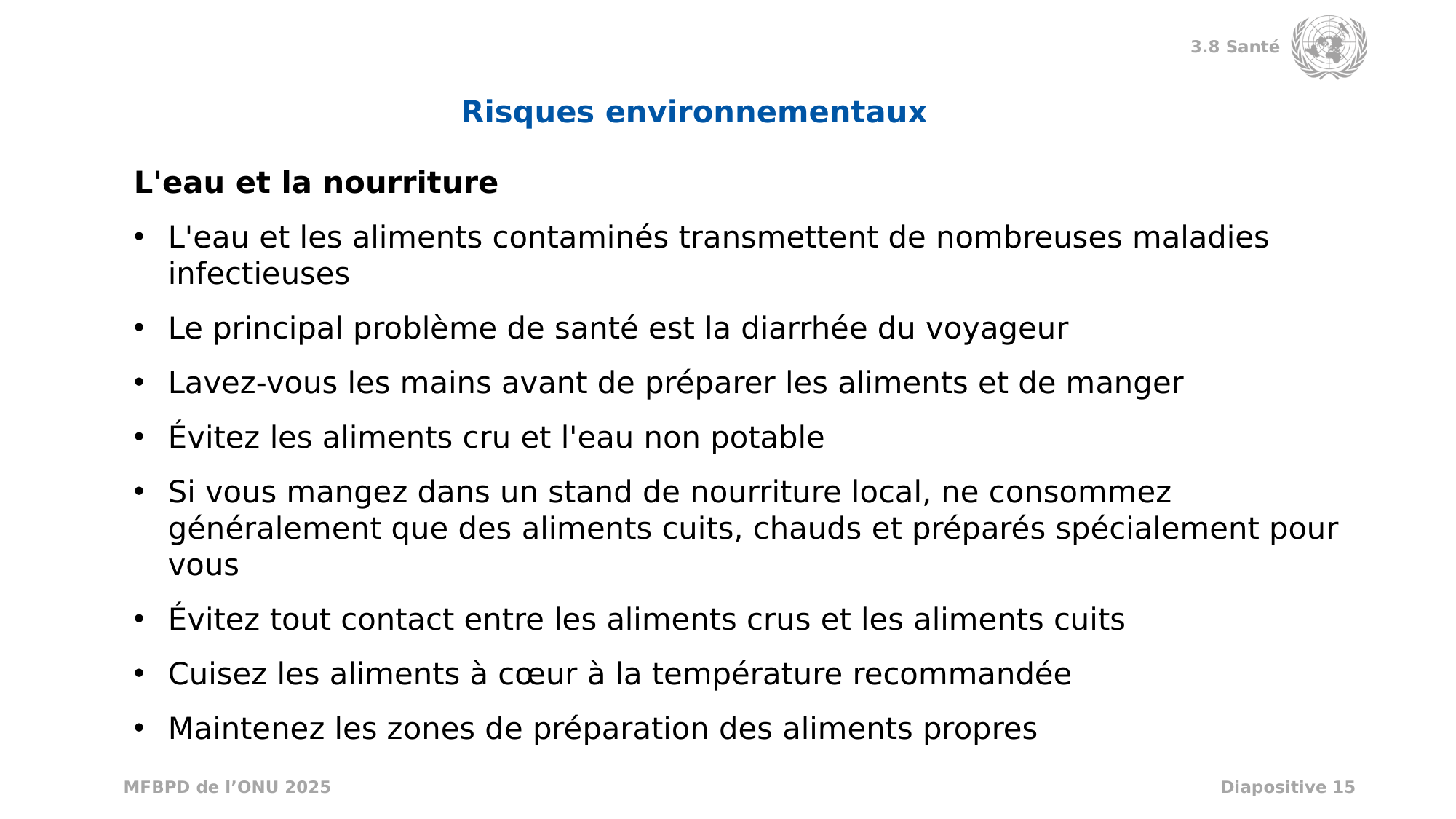

Risques environnementaux
L'eau et la nourriture
L'eau et les aliments contaminés transmettent de nombreuses maladies infectieuses
Le principal problème de santé est la diarrhée du voyageur
Lavez-vous les mains avant de préparer les aliments et de manger
Évitez les aliments cru et l'eau non potable
Si vous mangez dans un stand de nourriture local, ne consommez généralement que des aliments cuits, chauds et préparés spécialement pour vous
Évitez tout contact entre les aliments crus et les aliments cuits
Cuisez les aliments à cœur à la température recommandée
Maintenez les zones de préparation des aliments propres